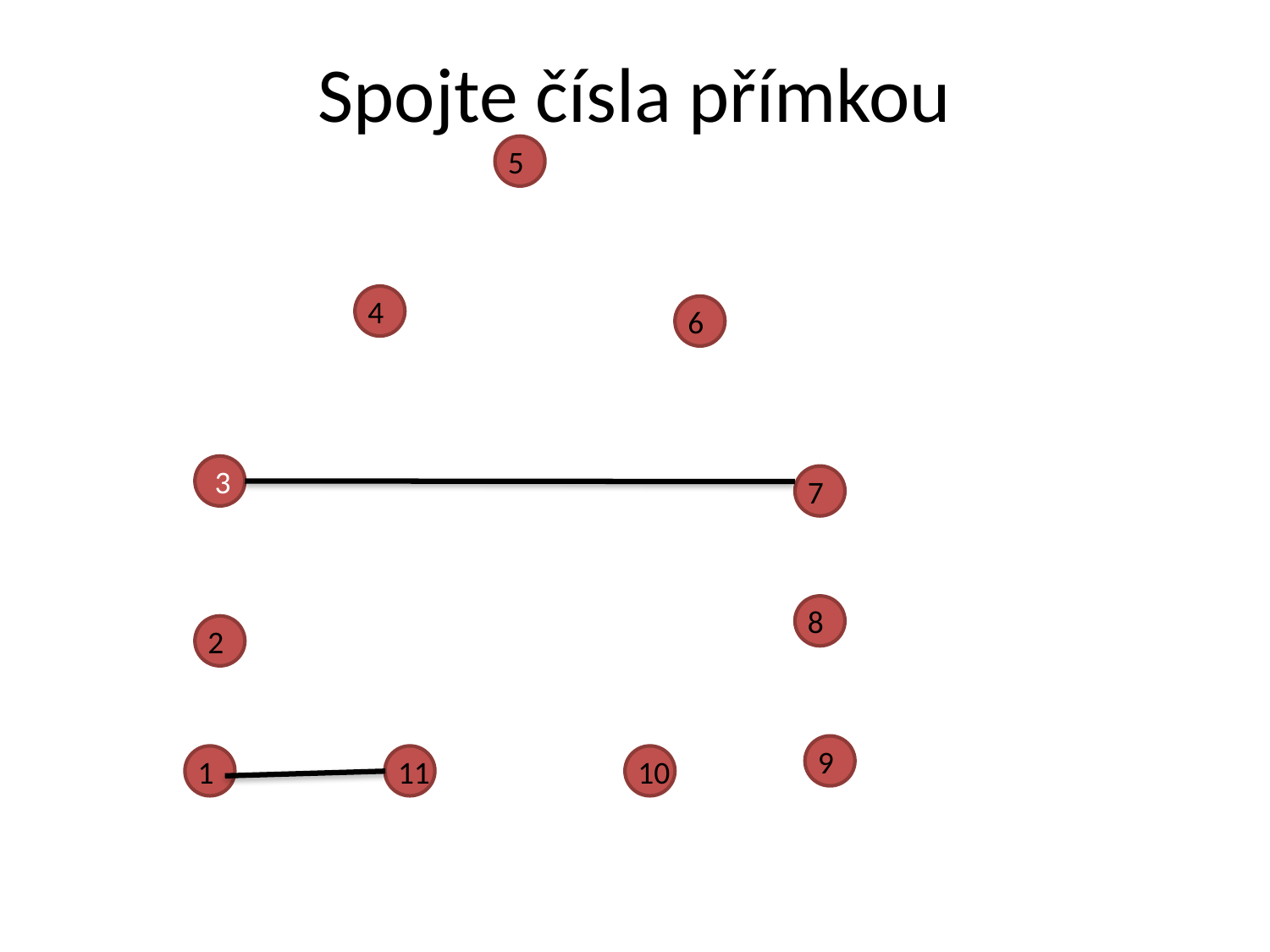

Spojte čísla přímkou

5

4

6
3

7

8

2

9

1

11

10